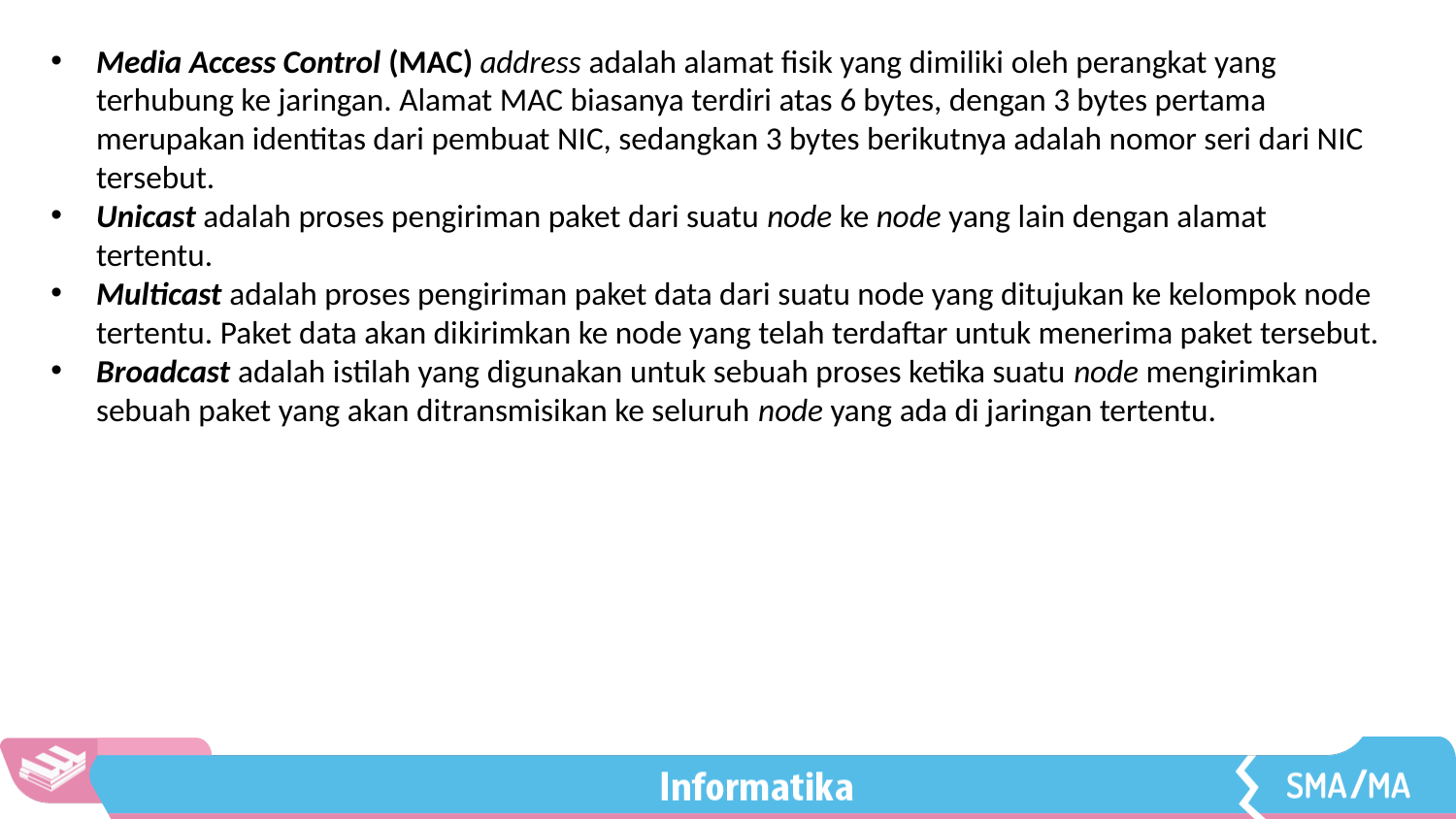

Media Access Control (MAC) address adalah alamat fisik yang dimiliki oleh perangkat yang terhubung ke jaringan. Alamat MAC biasanya terdiri atas 6 bytes, dengan 3 bytes pertama merupakan identitas dari pembuat NIC, sedangkan 3 bytes berikutnya adalah nomor seri dari NIC tersebut.
Unicast adalah proses pengiriman paket dari suatu node ke node yang lain dengan alamat tertentu.
Multicast adalah proses pengiriman paket data dari suatu node yang ditujukan ke kelompok node tertentu. Paket data akan dikirimkan ke node yang telah terdaftar untuk menerima paket tersebut.
Broadcast adalah istilah yang digunakan untuk sebuah proses ketika suatu node mengirimkan sebuah paket yang akan ditransmisikan ke seluruh node yang ada di jaringan tertentu.